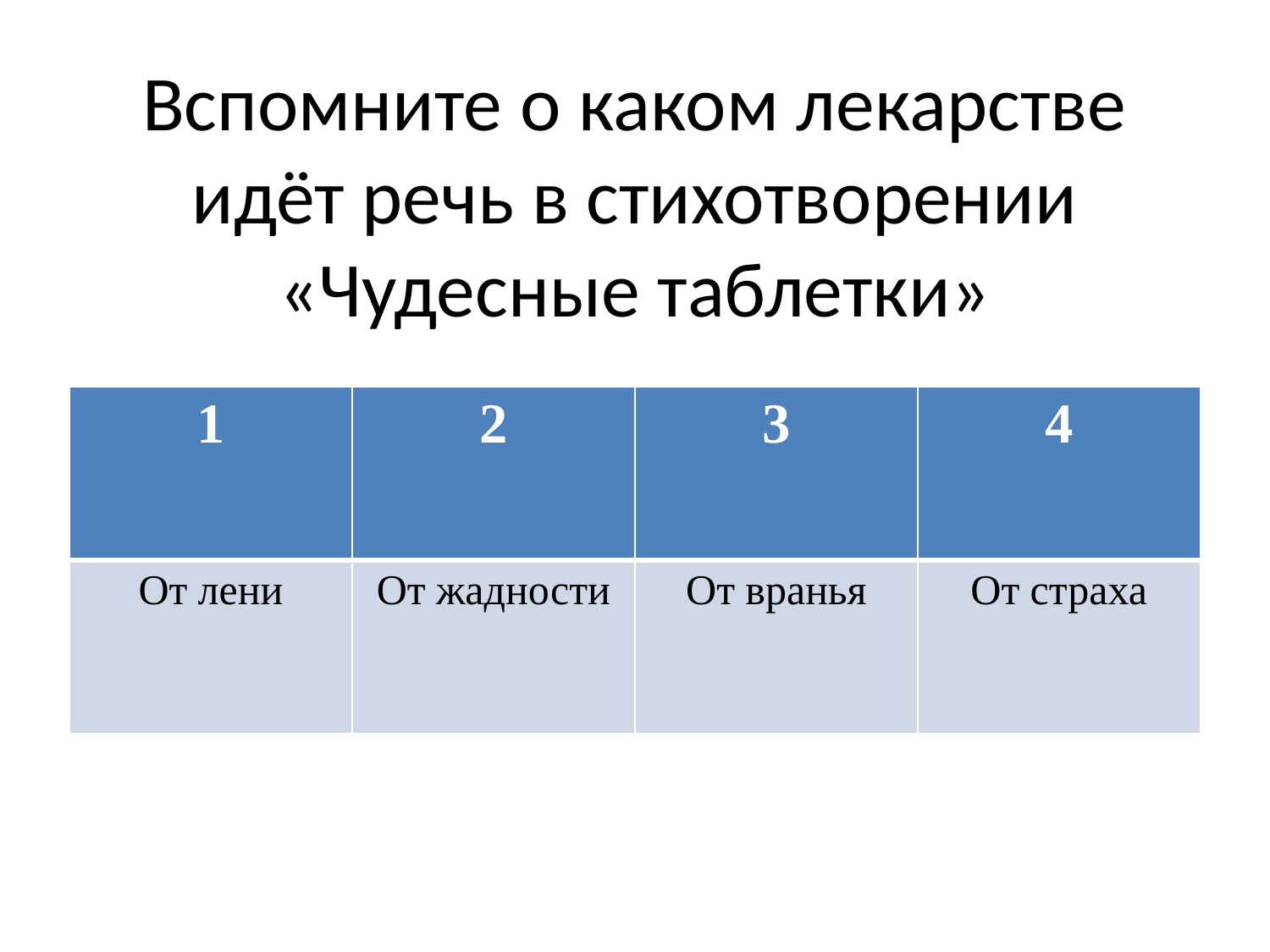

# Вспомните о каком лекарстве идёт речь в стихотворении «Чудесные таблетки»
| 1 | 2 | 3 | 4 |
| --- | --- | --- | --- |
| От лени | От жадности | От вранья | От страха |